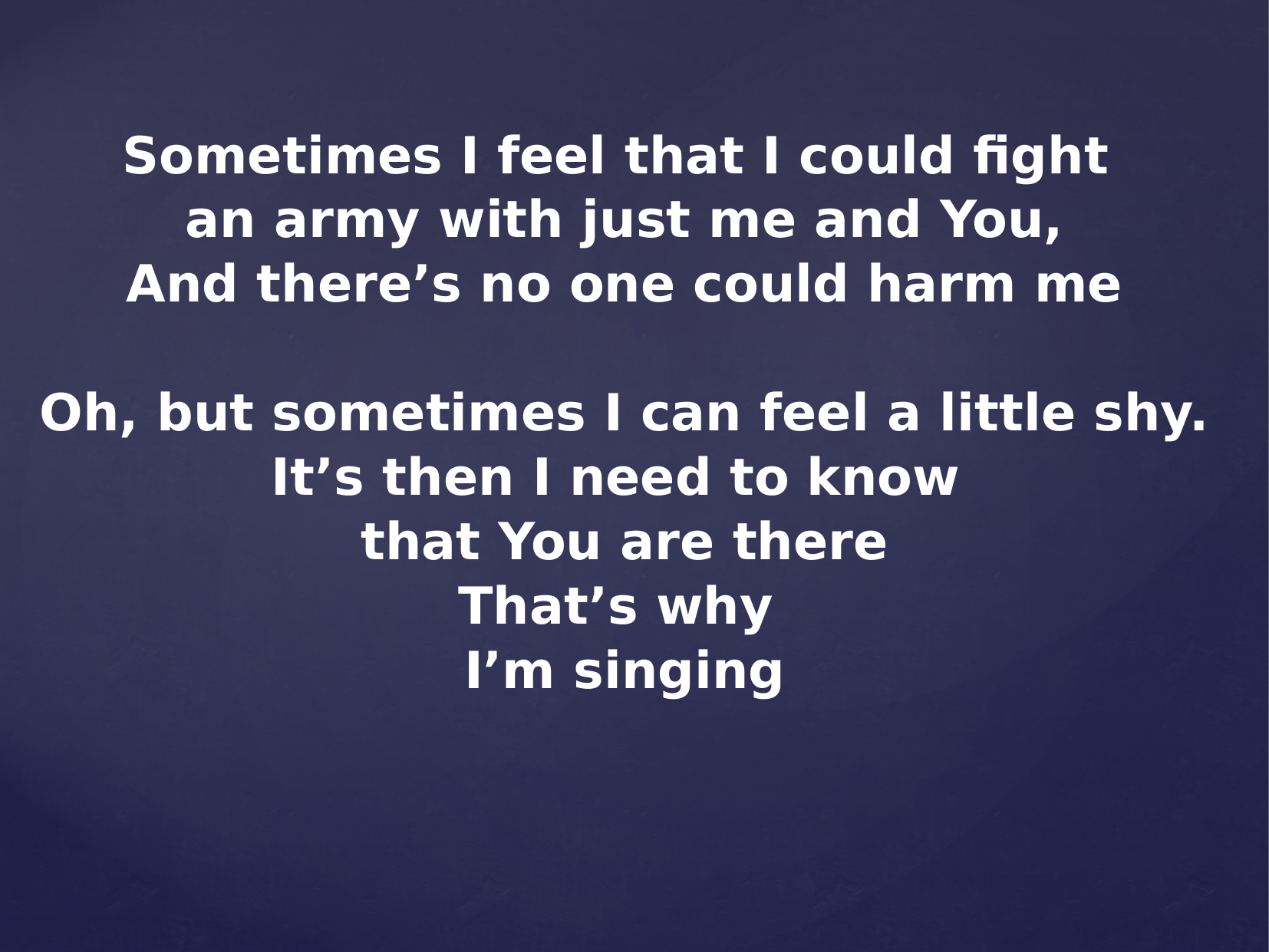

Sometimes I feel that I could fight
an army with just me and You,
And there’s no one could harm me

Oh, but sometimes I can feel a little shy.
It’s then I need to know
that You are there
That’s why
I’m singing